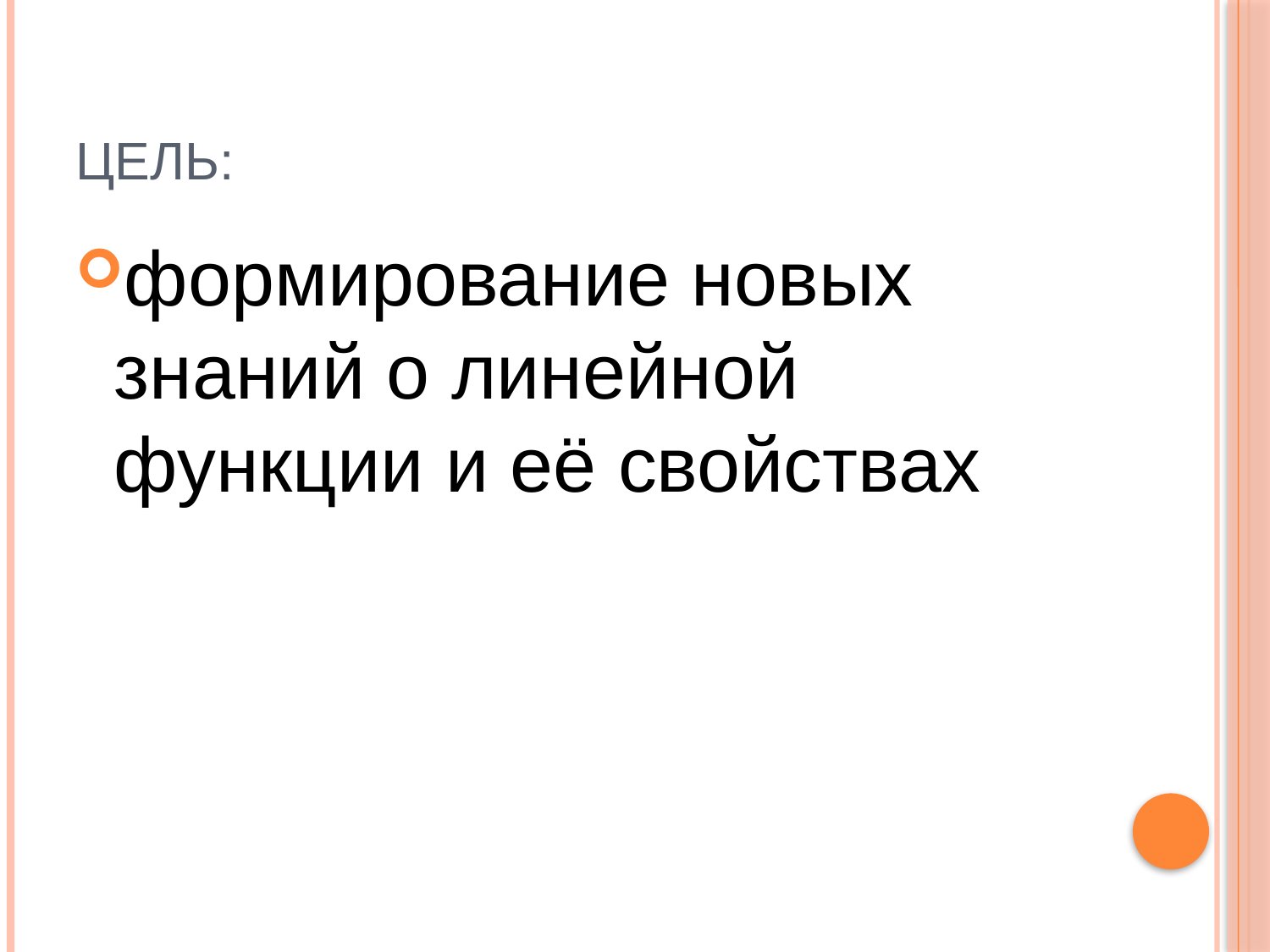

# Цель:
формирование новых знаний о линейной функции и её свойствах